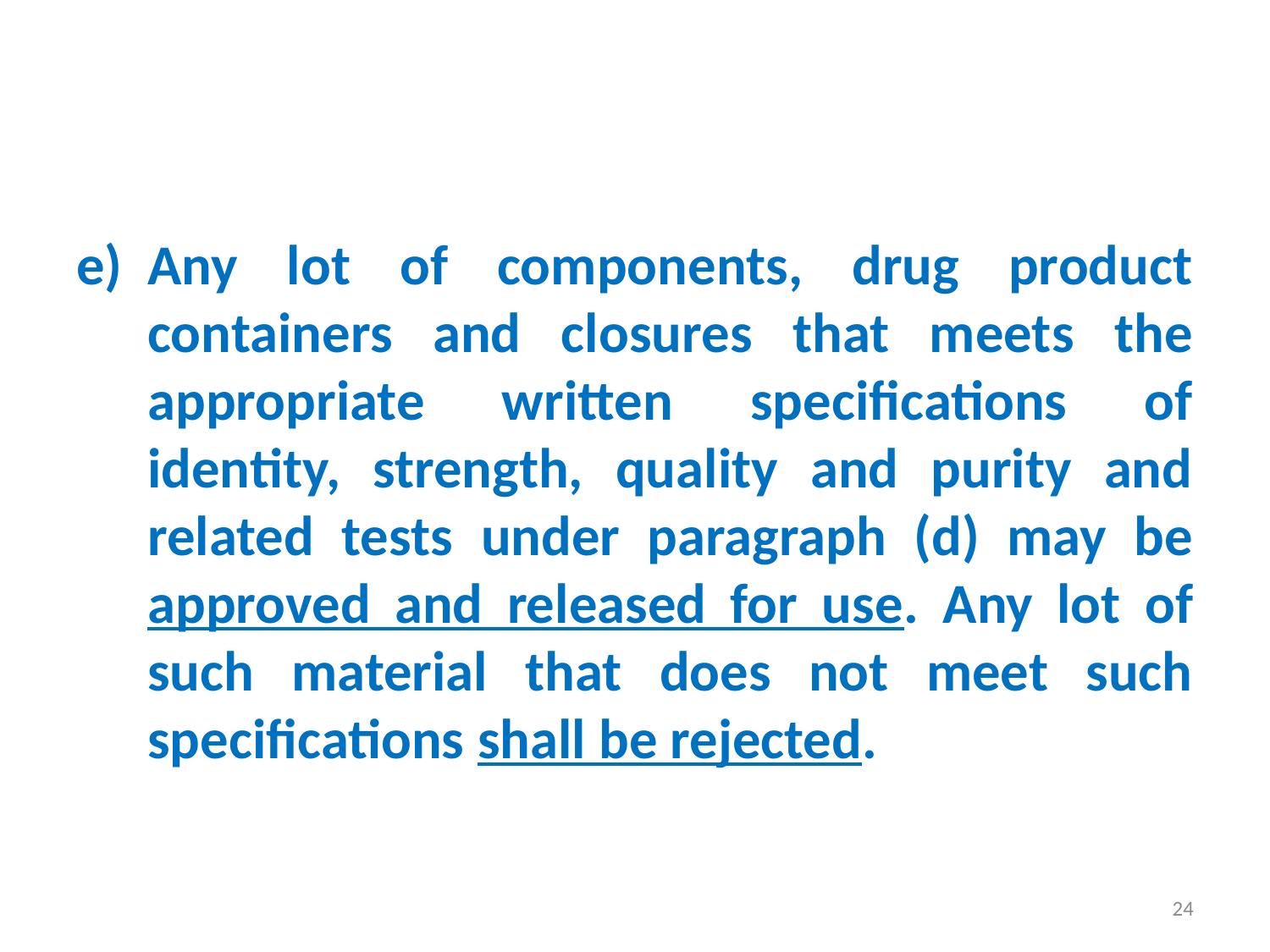

#
Any lot of components, drug product containers and closures that meets the appropriate written specifications of identity, strength, quality and purity and related tests under paragraph (d) may be approved and released for use. Any lot of such material that does not meet such specifications shall be rejected.

24